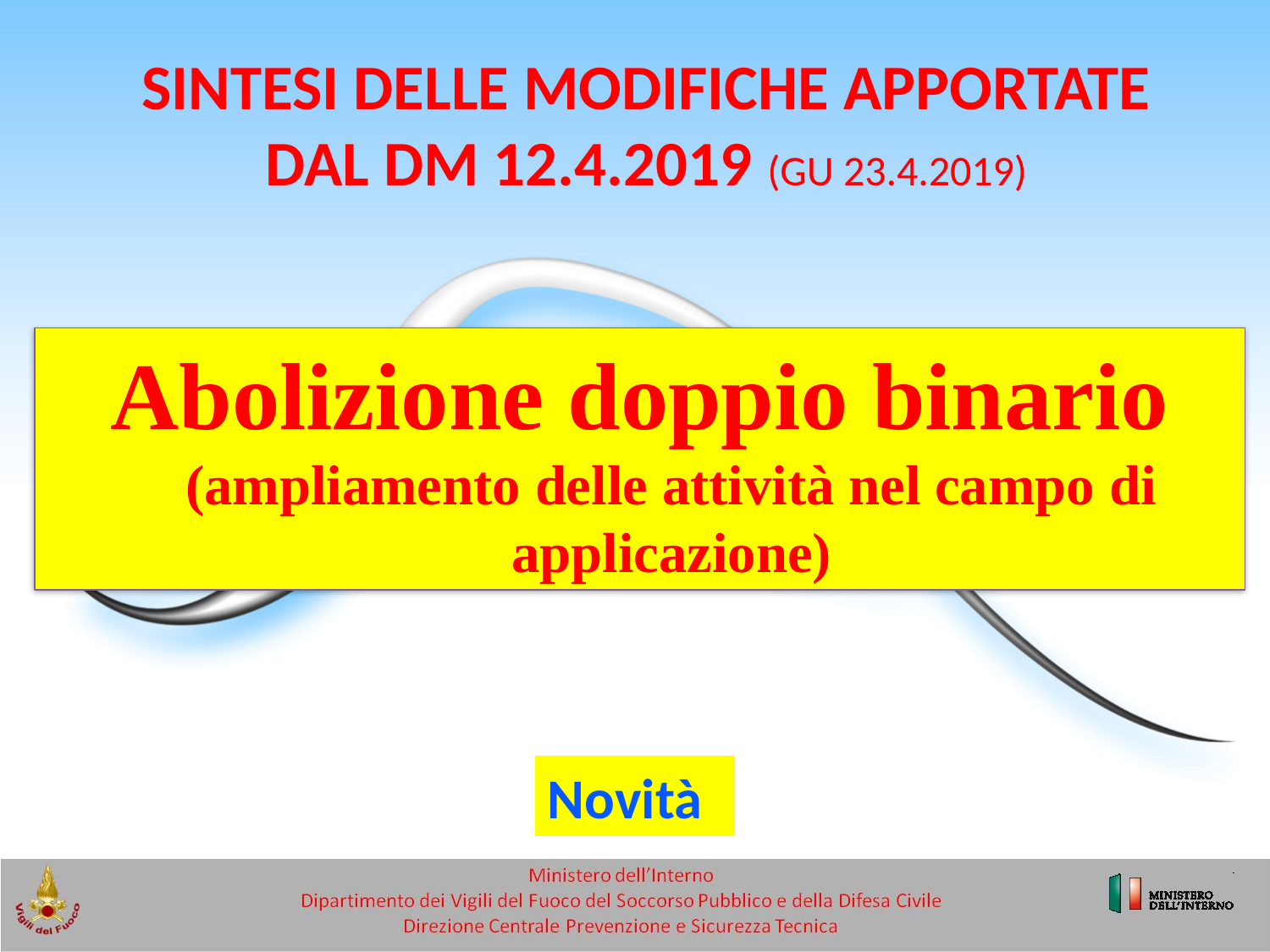

SINTESI DELLE MODIFICHE APPORTATE DAL DM 12.4.2019 (GU 23.4.2019)
Abolizione doppio binario (ampliamento delle attività nel campo di applicazione)
Novità